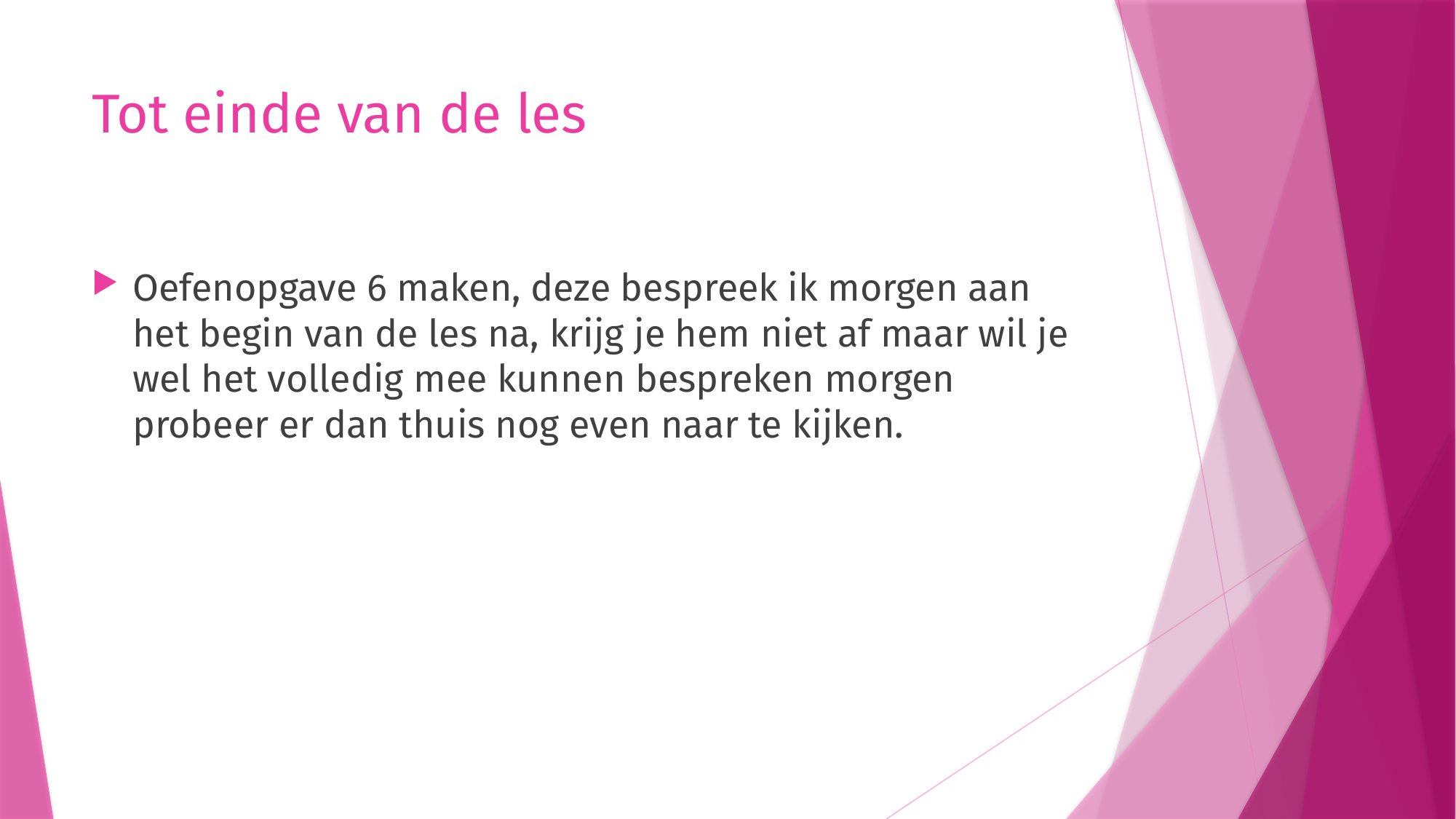

# Tot einde van de les
Oefenopgave 6 maken, deze bespreek ik morgen aan het begin van de les na, krijg je hem niet af maar wil je wel het volledig mee kunnen bespreken morgen probeer er dan thuis nog even naar te kijken.